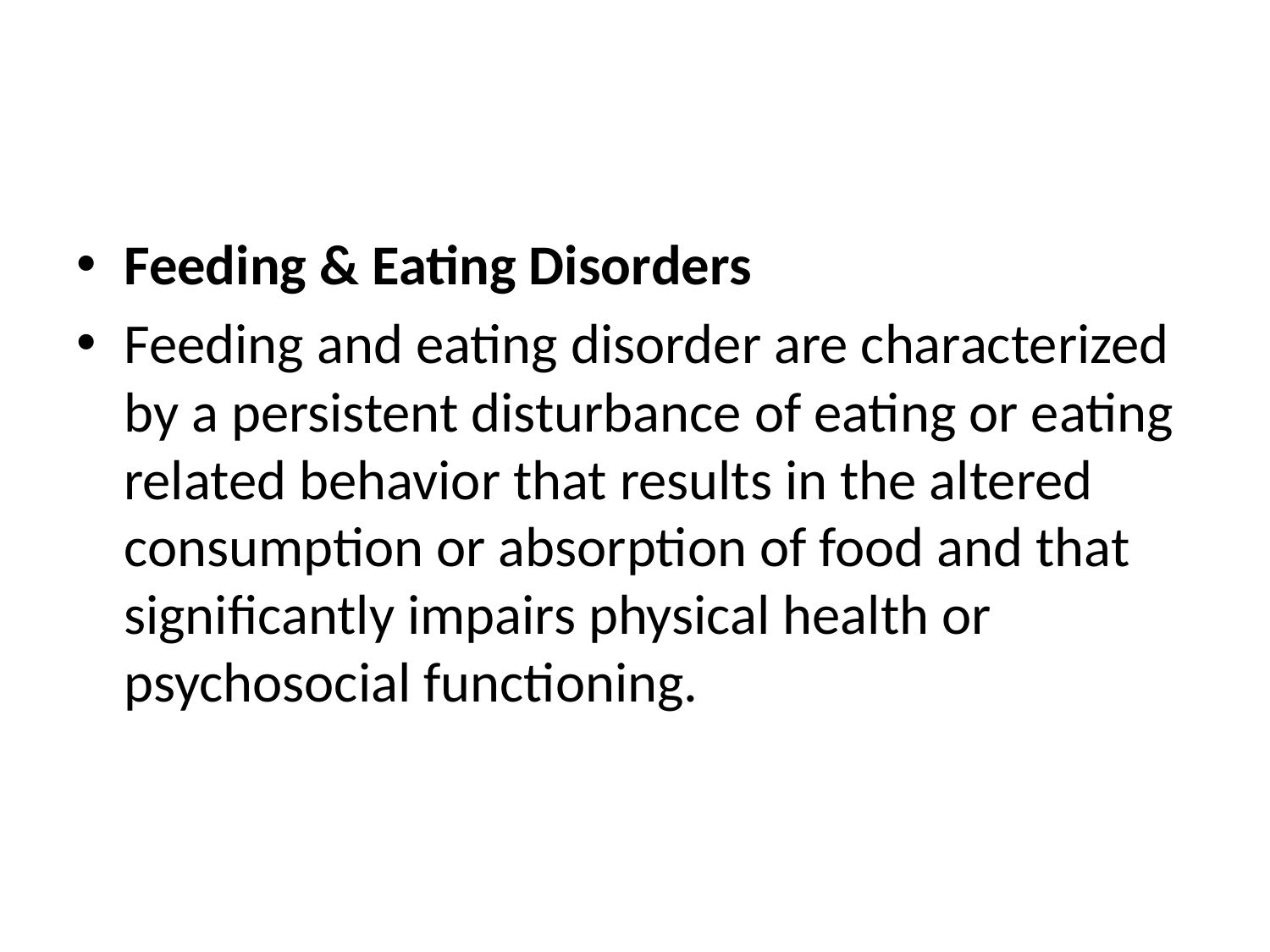

#
Feeding & Eating Disorders
Feeding and eating disorder are characterized by a persistent disturbance of eating or eating related behavior that results in the altered consumption or absorption of food and that significantly impairs physical health or psychosocial functioning.